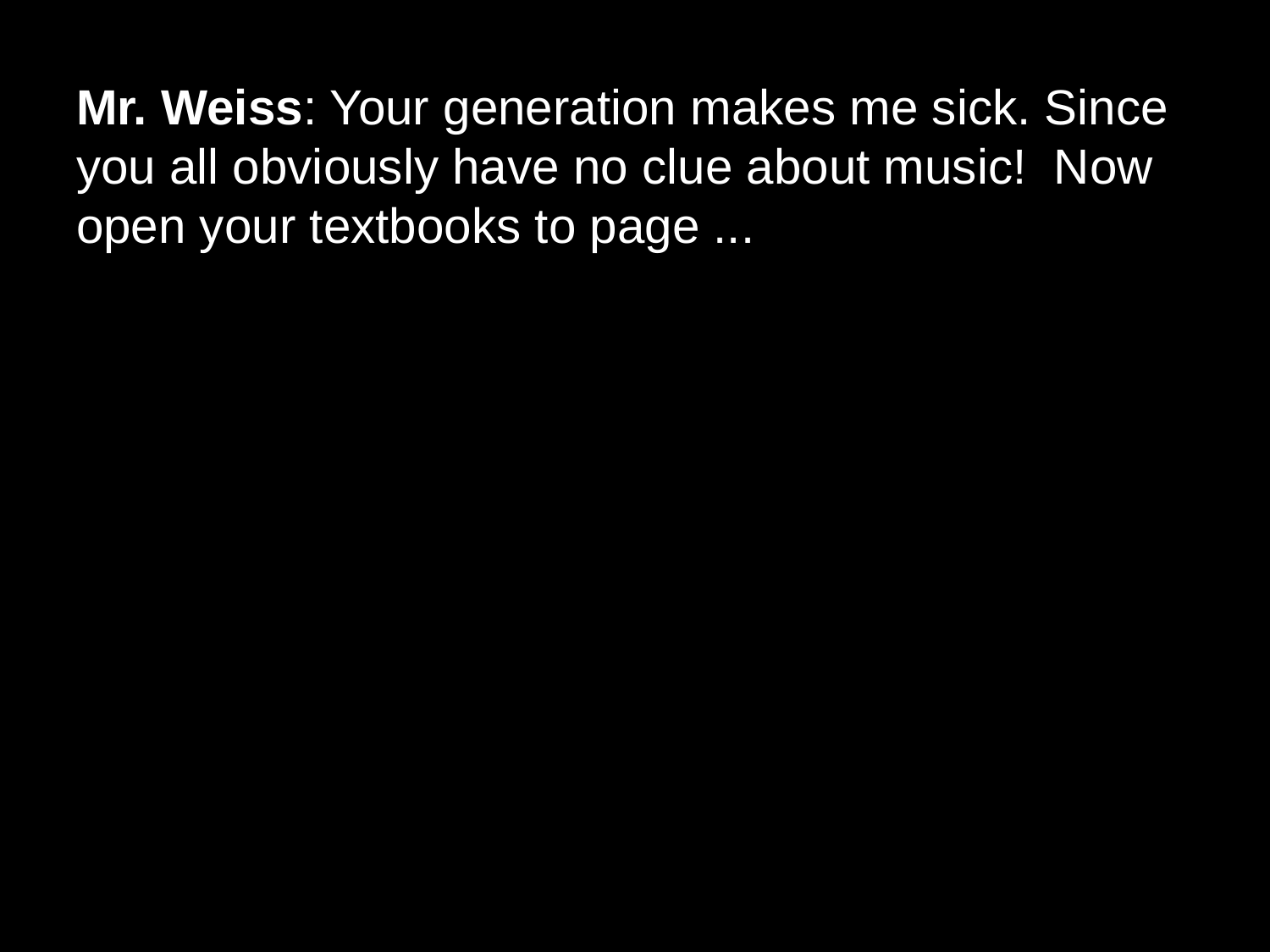

# Mr. Weiss: Your generation makes me sick. Since you all obviously have no clue about music!  Now open your textbooks to page ...